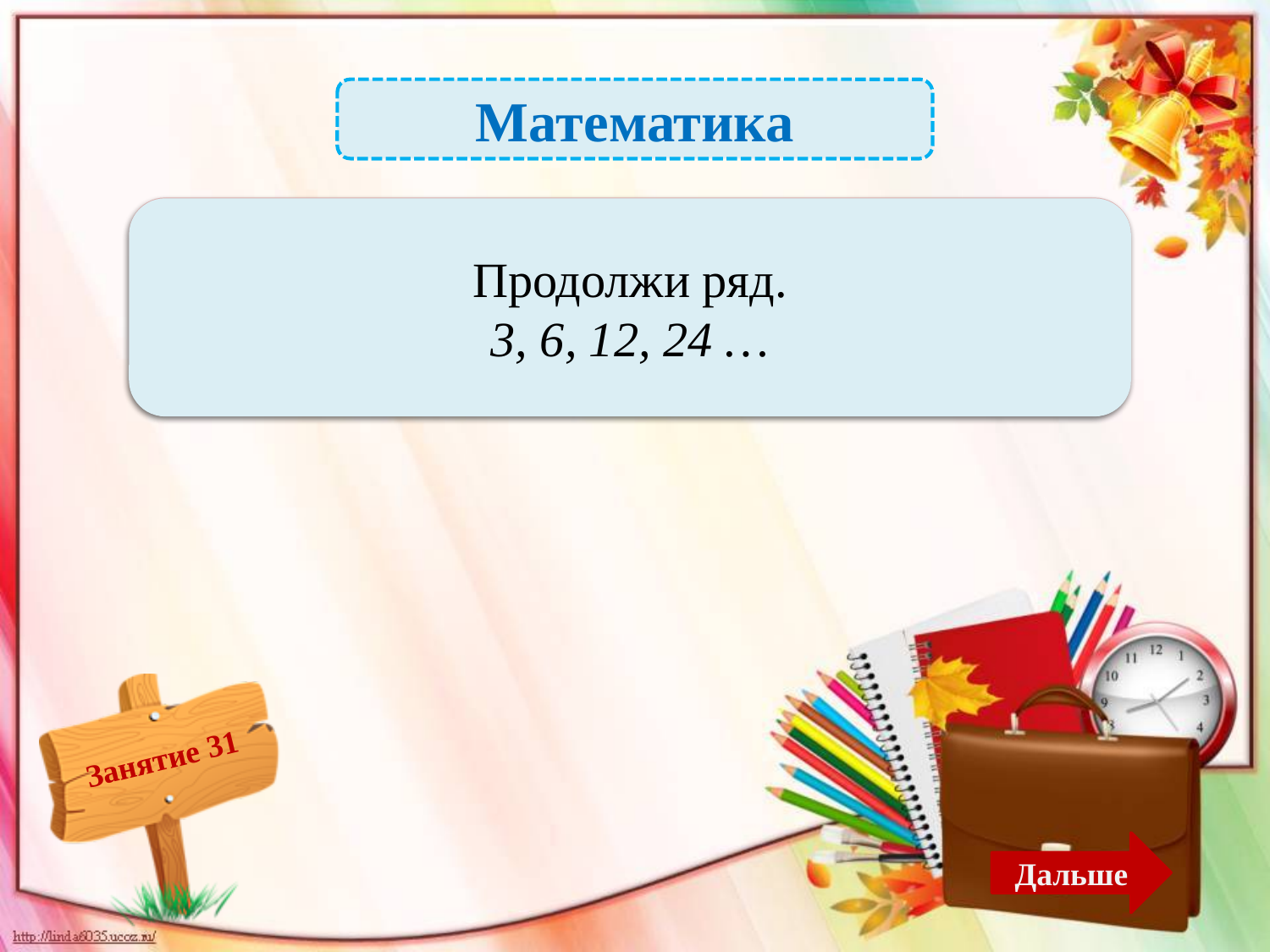

Математика
 … 48, 96 … (числа удваиваются) – 2б.
Продолжи ряд.
3, 6, 12, 24 …

Дальше